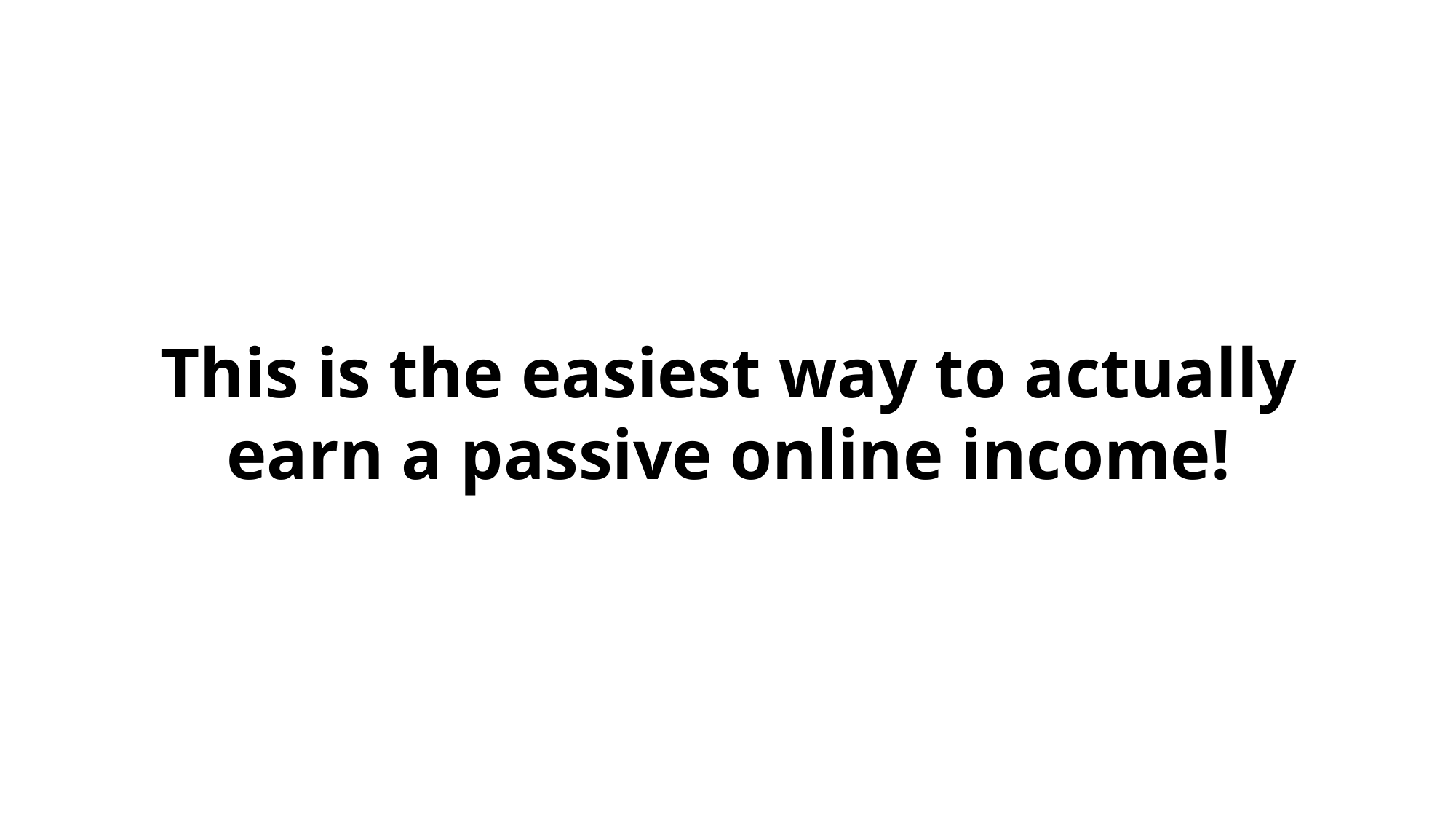

This is the easiest way to actually earn a passive online income!